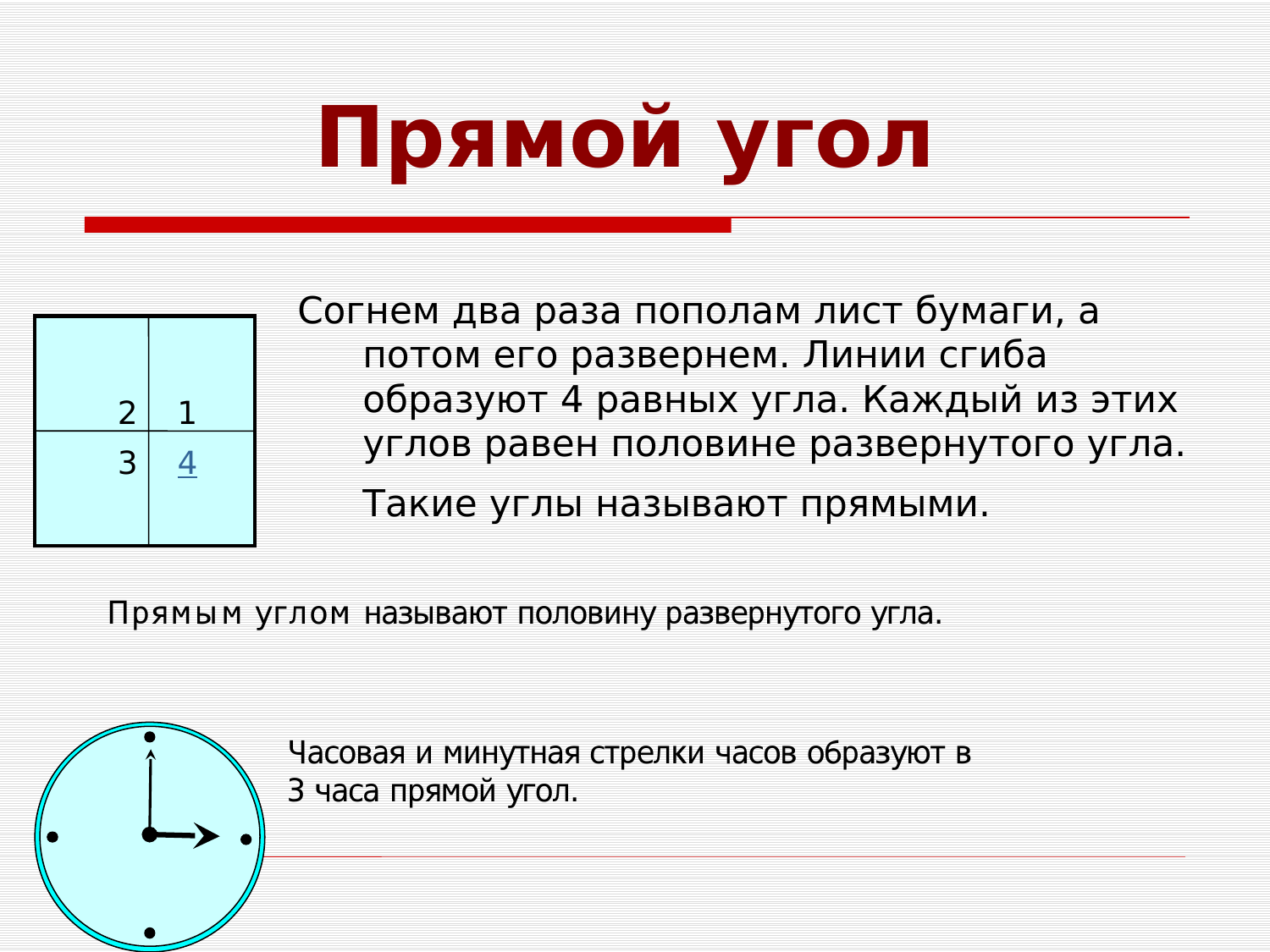

Прямой угол
Согнем два раза пополам лист бумаги, а потом его развернем. Линии сгиба образуют 4 равных угла. Каждый из этих углов равен половине развернутого угла. Такие углы называют прямыми.

2
1
3
4
Прямым углом называют половину развернутого угла.

Часовая и минутная стрелки часов образуют в 3 часа прямой угол.